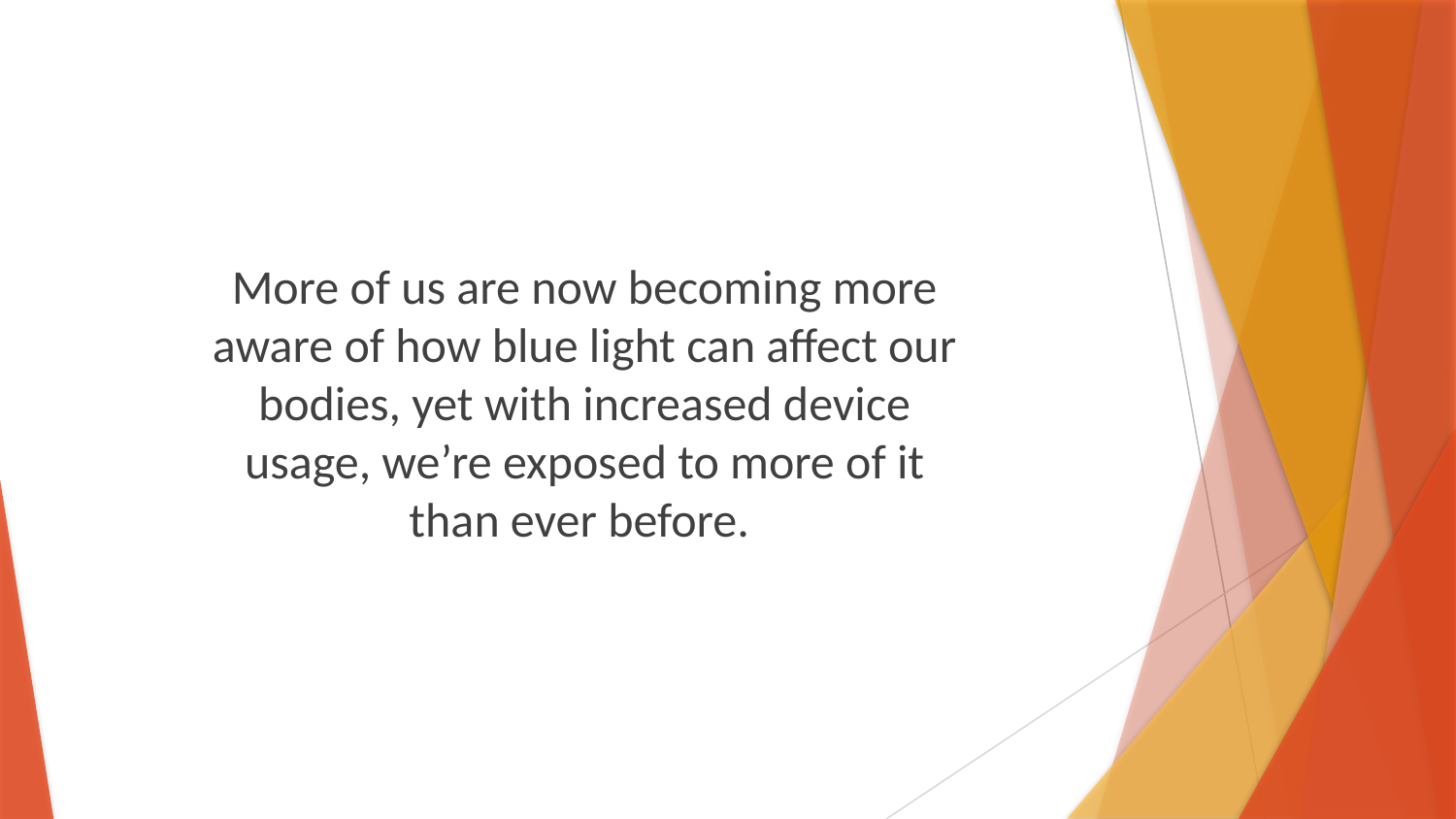

More of us are now becoming more aware of how blue light can affect our bodies, yet with increased device usage, we’re exposed to more of it than ever before.